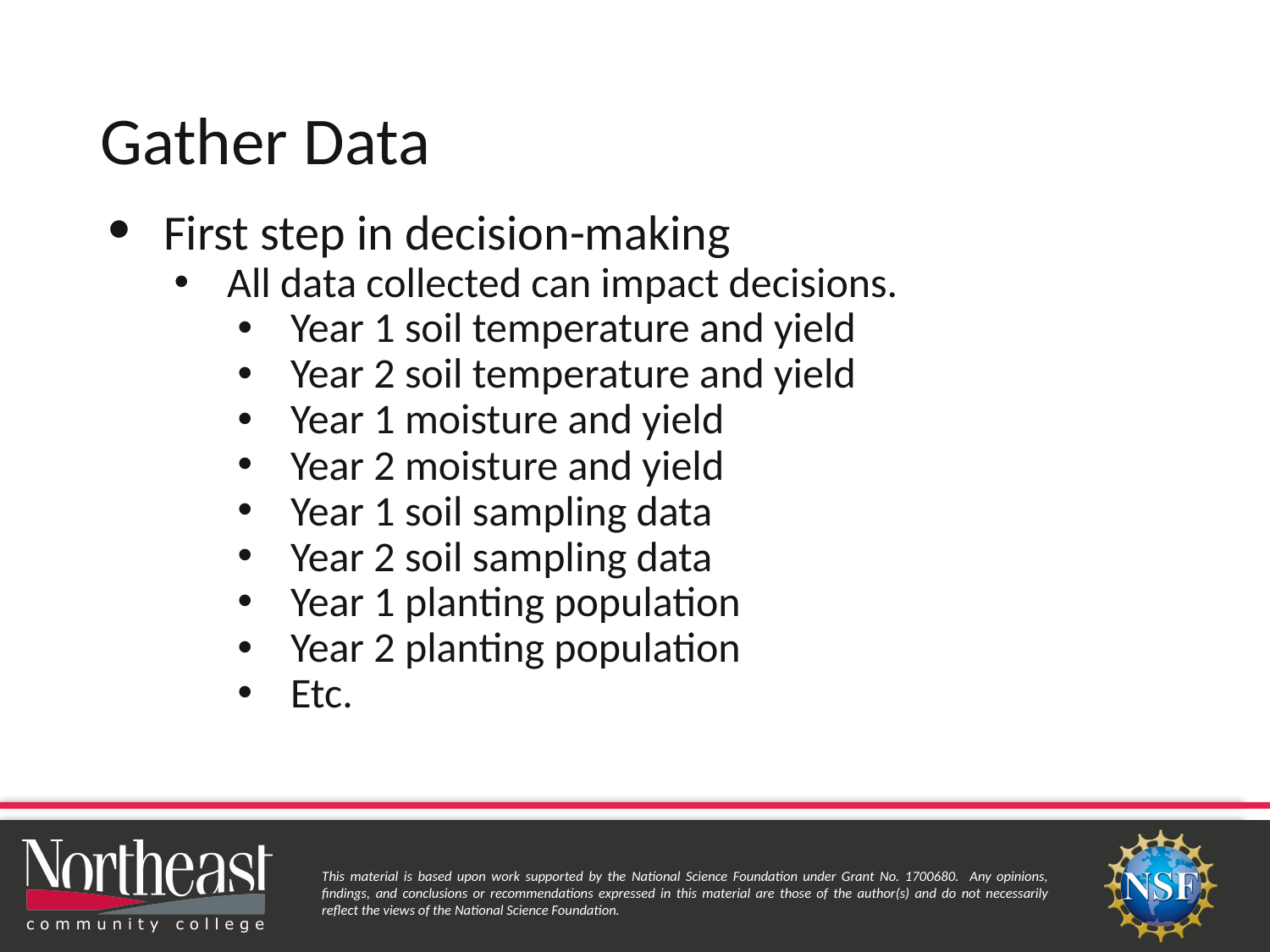

# Gather Data
First step in decision-making
All data collected can impact decisions.
Year 1 soil temperature and yield
Year 2 soil temperature and yield
Year 1 moisture and yield
Year 2 moisture and yield
Year 1 soil sampling data
Year 2 soil sampling data
Year 1 planting population
Year 2 planting population
Etc.